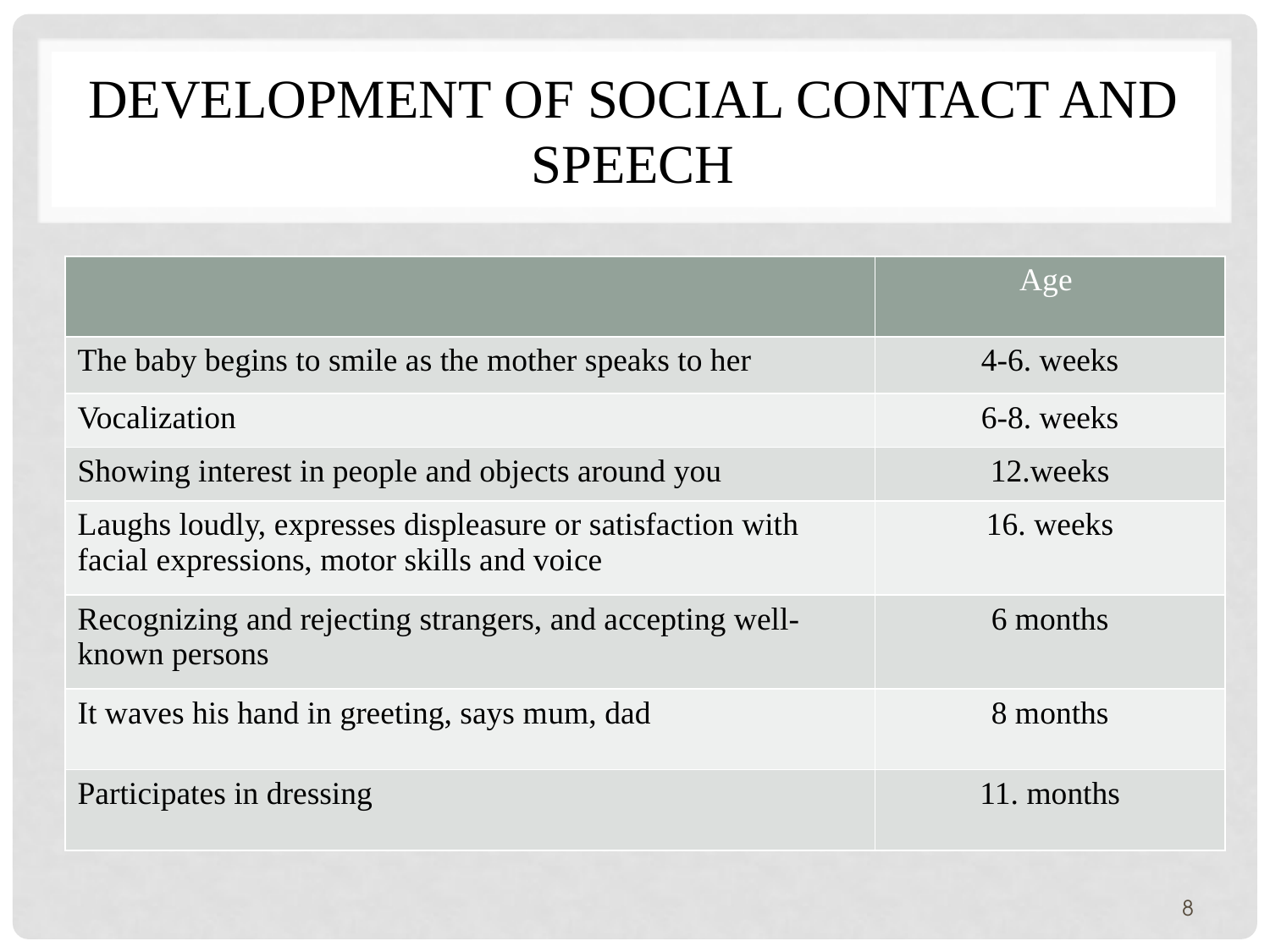

# Development of social contact and speech
|  | Age |
| --- | --- |
| The baby begins to smile as the mother speaks to her | 4-6. weeks |
| Vocalization | 6-8. weeks |
| Showing interest in people and objects around you | 12.weeks |
| Laughs loudly, expresses displeasure or satisfaction with facial expressions, motor skills and voice | 16. weeks |
| Recognizing and rejecting strangers, and accepting well-known persons | 6 months |
| It waves his hand in greeting, says mum, dad | 8 months |
| Participates in dressing | 11. months |

8